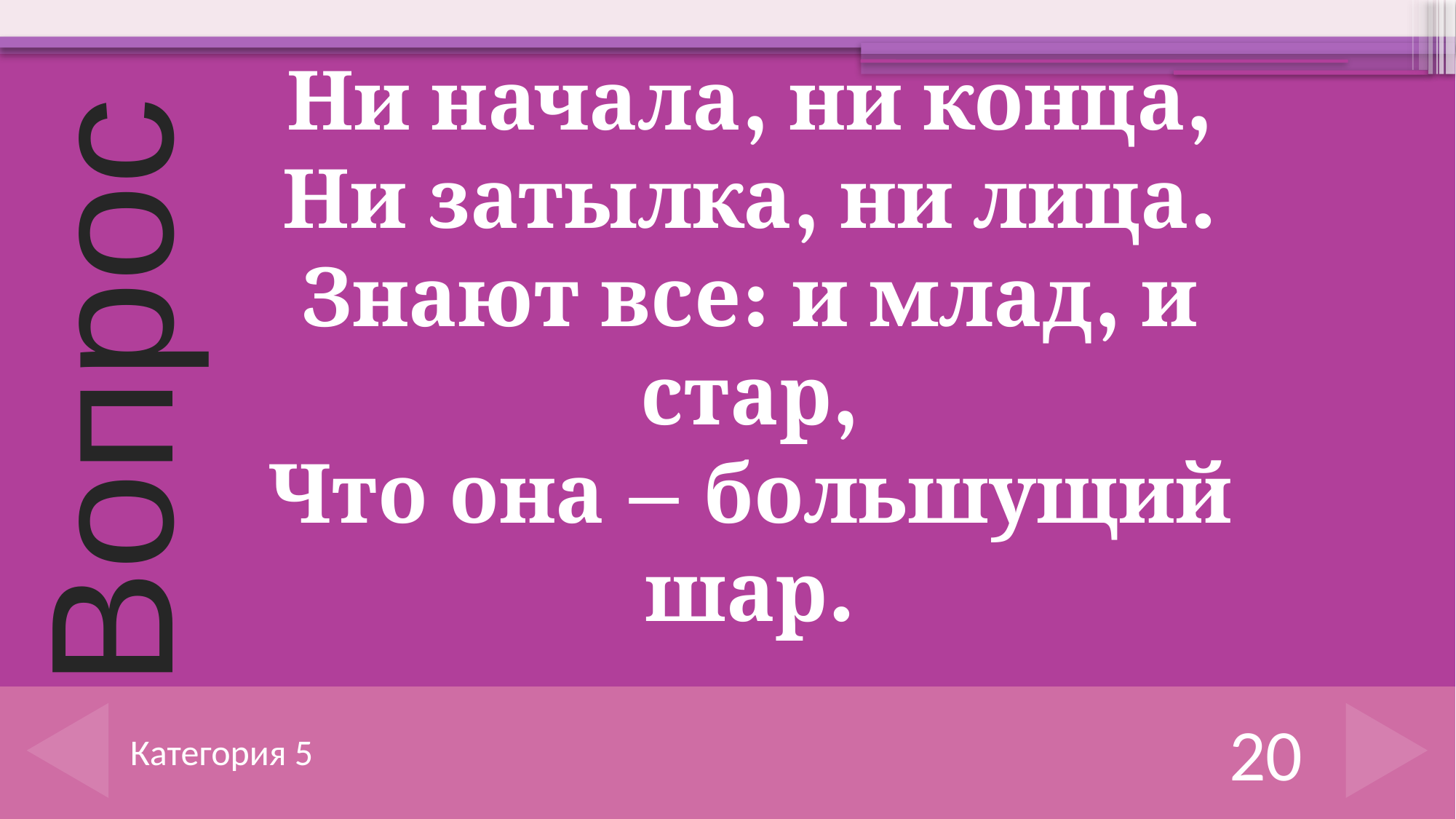

Ни начала, ни конца,
Ни затылка, ни лица.
Знают все: и млад, и стар,
Что она – большущий шар.
# Категория 5
20